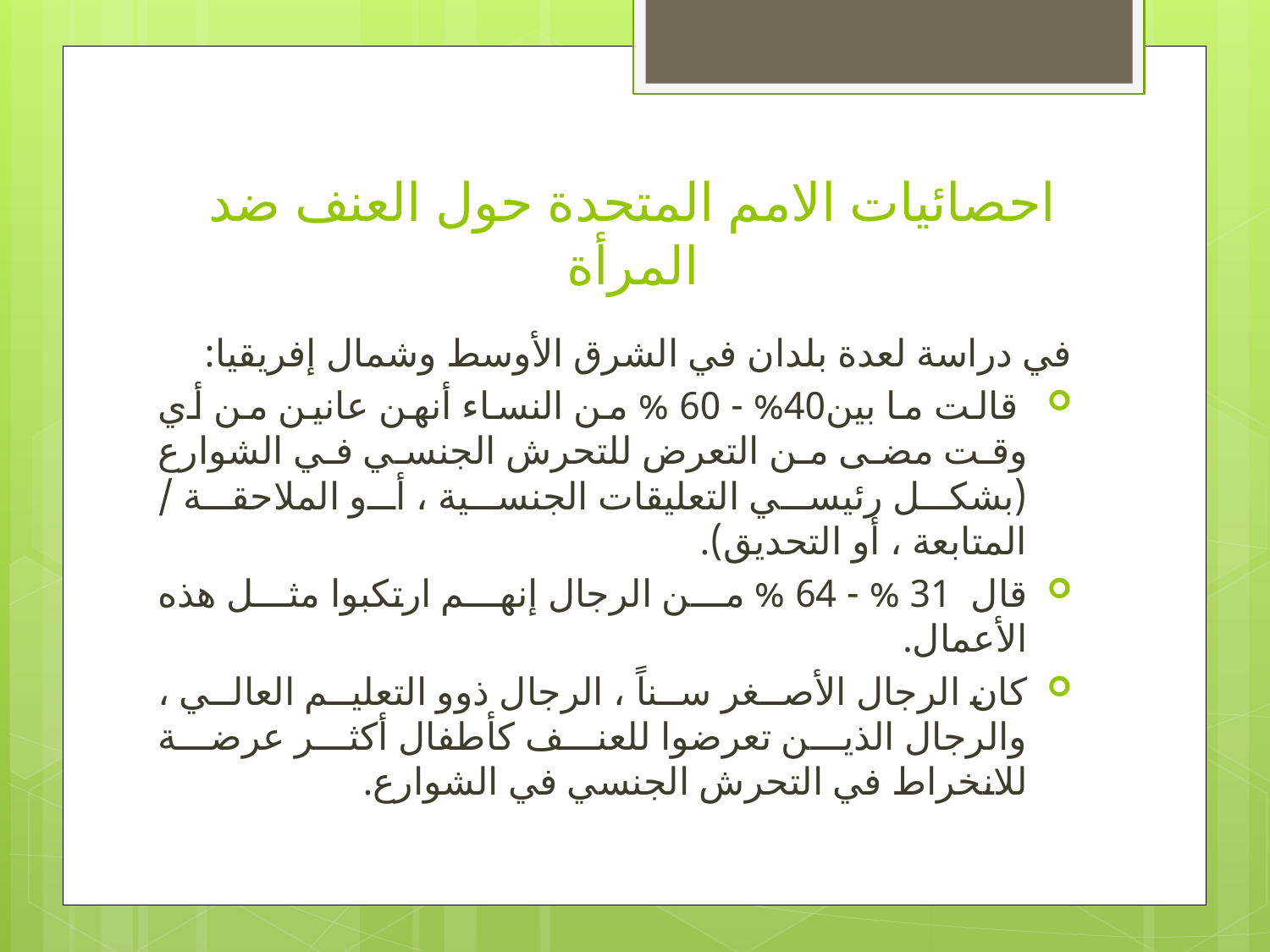

# احصائيات الامم المتحدة حول العنف ضد المرأة
في دراسة لعدة بلدان في الشرق الأوسط وشمال إفريقيا:
 قالت ما بين40% - 60 % من النساء أنهن عانين من أي وقت مضى من التعرض للتحرش الجنسي في الشوارع (بشكل رئيسي التعليقات الجنسية ، أو الملاحقة / المتابعة ، أو التحديق).
قال  31 % - 64 % من الرجال إنهم ارتكبوا مثل هذه الأعمال.
كان الرجال الأصغر سناً ، الرجال ذوو التعليم العالي ، والرجال الذين تعرضوا للعنف كأطفال أكثر عرضة للانخراط في التحرش الجنسي في الشوارع.